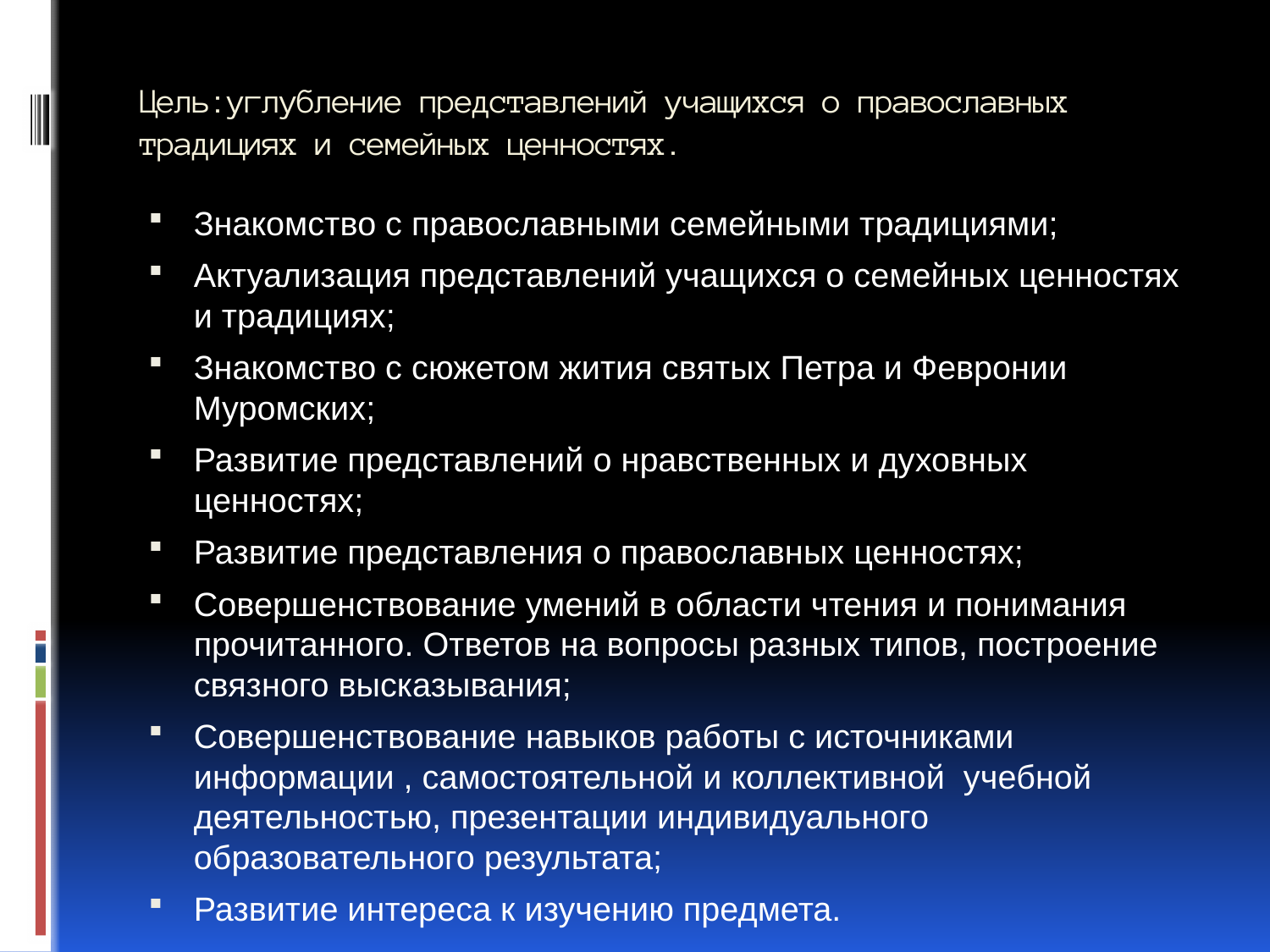

# Цель:углубление представлений учащихся о православных традициях и семейных ценностях.
Знакомство с православными семейными традициями;
Актуализация представлений учащихся о семейных ценностях и традициях;
Знакомство с сюжетом жития святых Петра и Февронии Муромских;
Развитие представлений о нравственных и духовных ценностях;
Развитие представления о православных ценностях;
Совершенствование умений в области чтения и понимания прочитанного. Ответов на вопросы разных типов, построение связного высказывания;
Совершенствование навыков работы с источниками  информации , самостоятельной и коллективной  учебной деятельностью, презентации индивидуального образовательного результата;
Развитие интереса к изучению предмета.